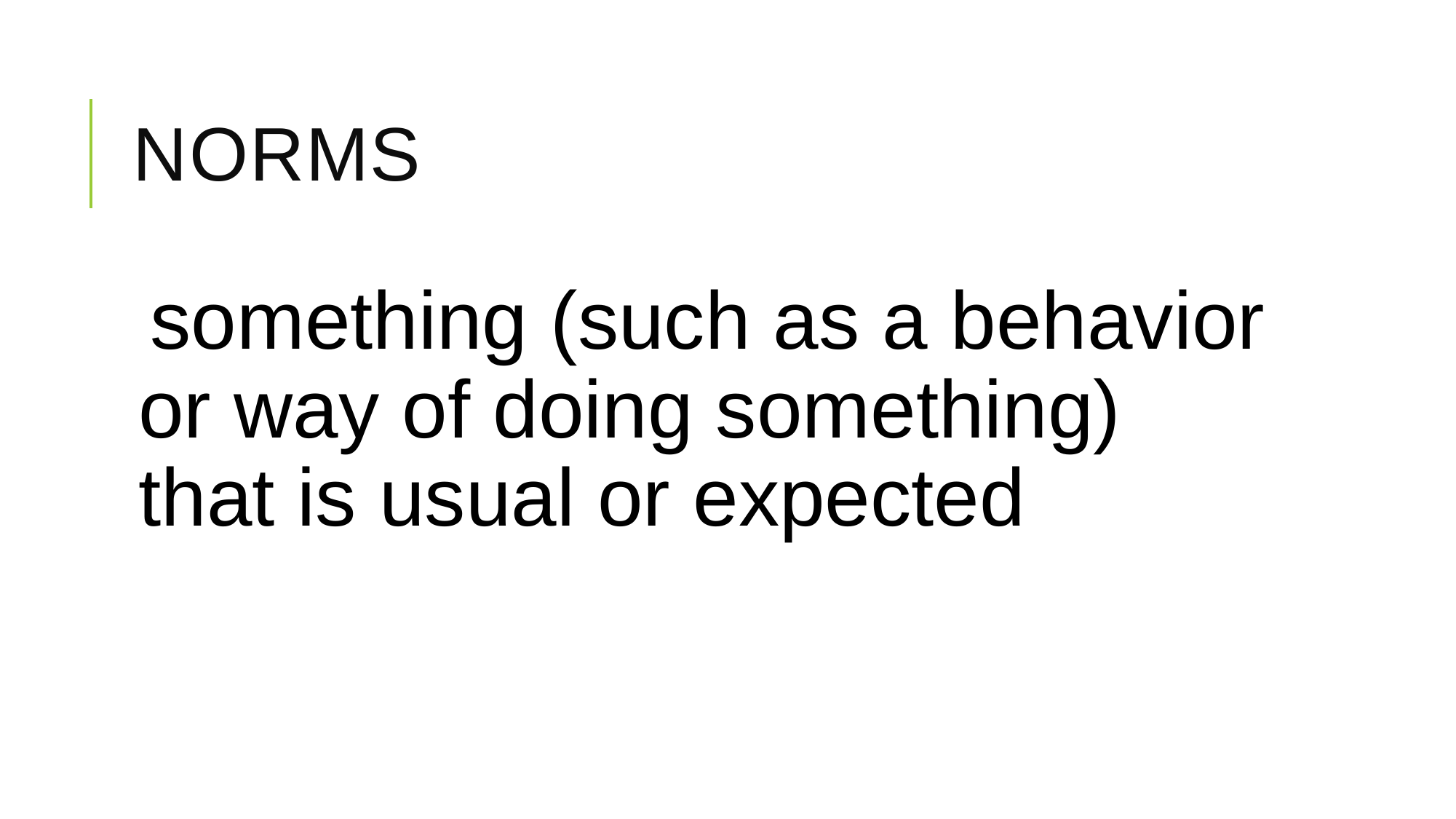

# norms
something (such as a behavior or way of doing something) that is usual or expected